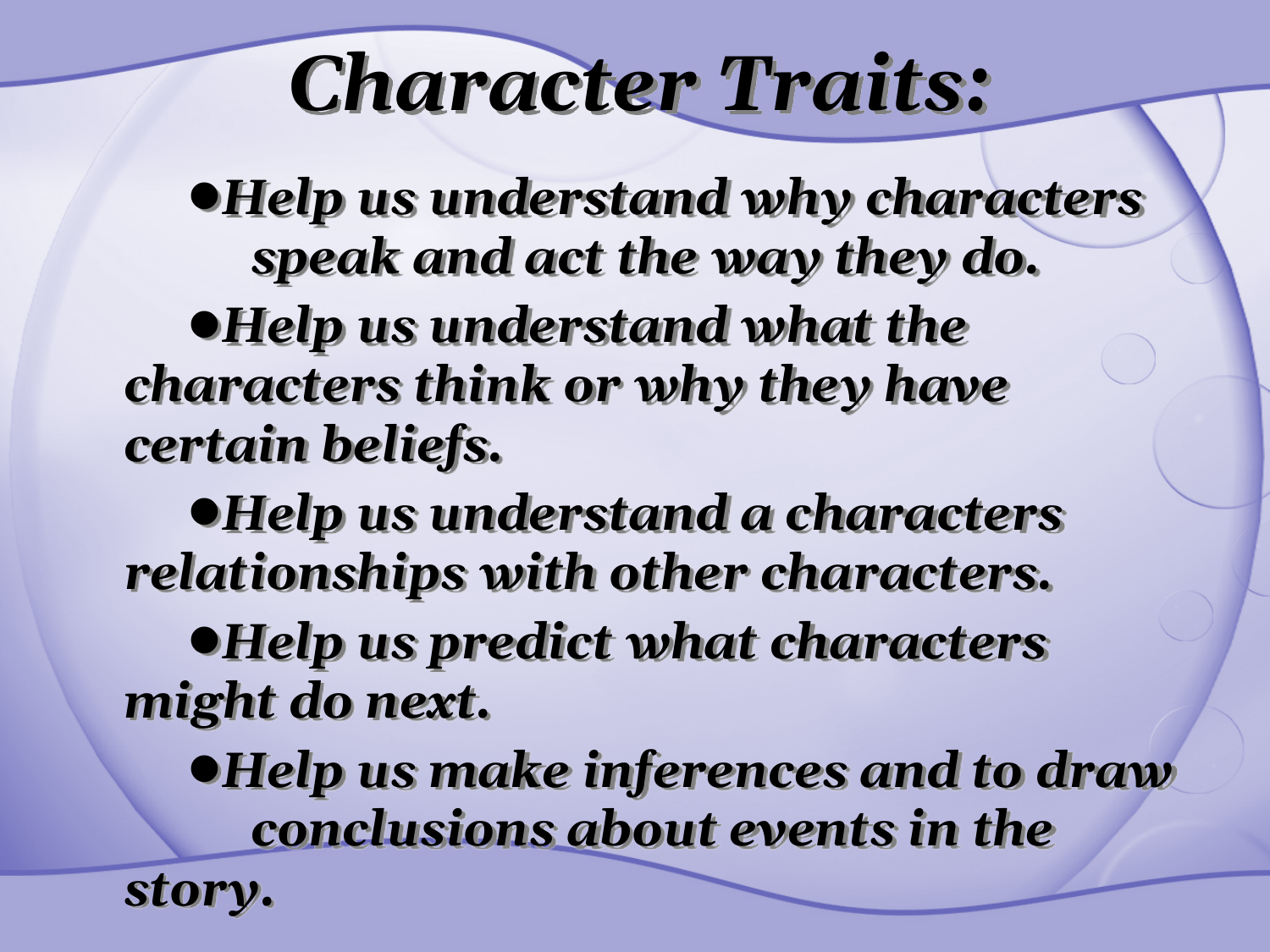

# Character Traits:
Help us understand why characters 	speak and act the way they do.
Help us understand what the 	characters think or why they have 	certain beliefs.
Help us understand a characters 	relationships with other characters.
Help us predict what characters 	might do next.
Help us make inferences and to draw 	conclusions about events in the story.